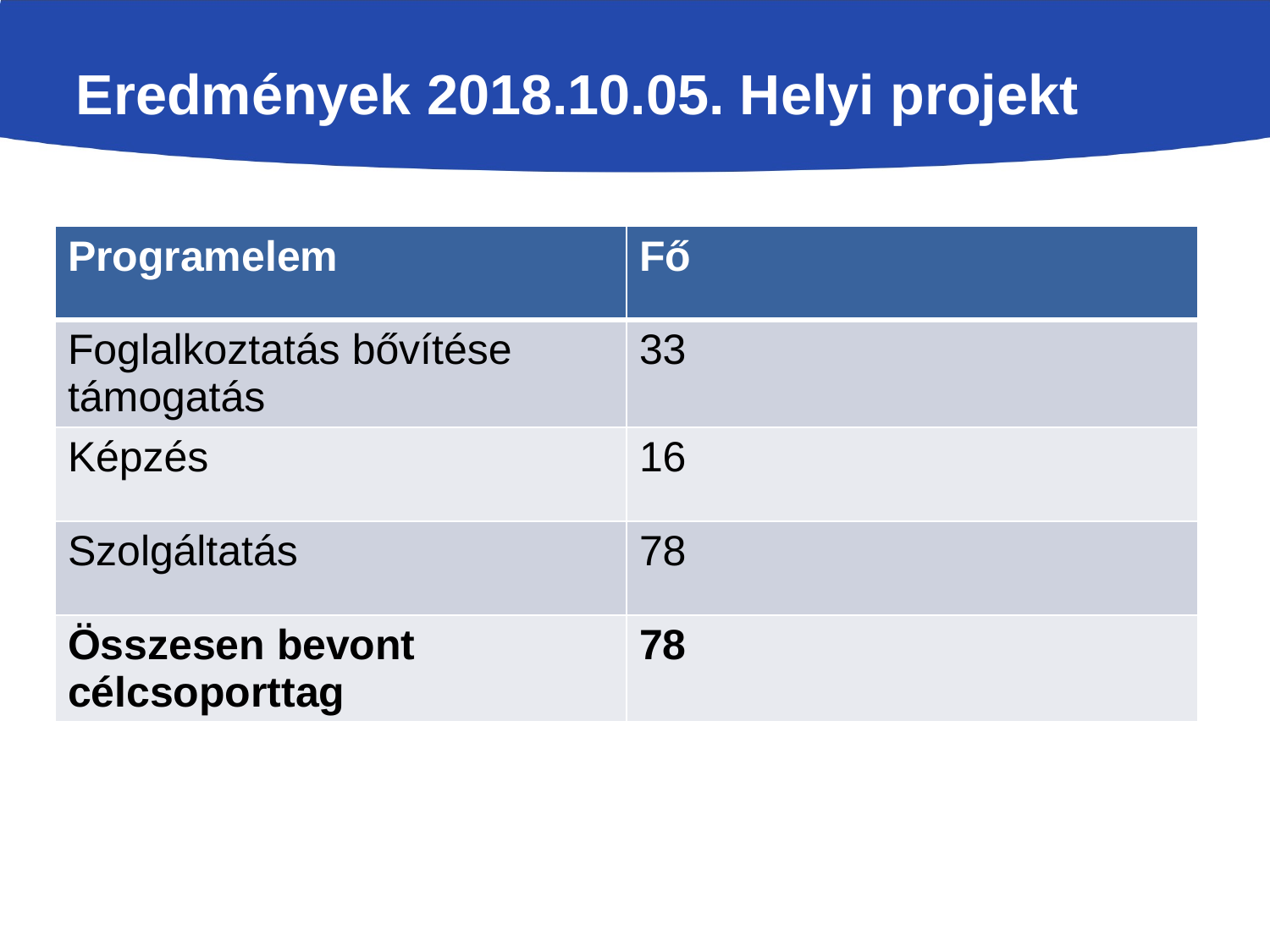

# Eredmények 2018.10.05. Helyi projekt
| Programelem | Fő |
| --- | --- |
| Foglalkoztatás bővítése támogatás | 33 |
| Képzés | 16 |
| Szolgáltatás | 78 |
| Összesen bevont célcsoporttag | 78 |